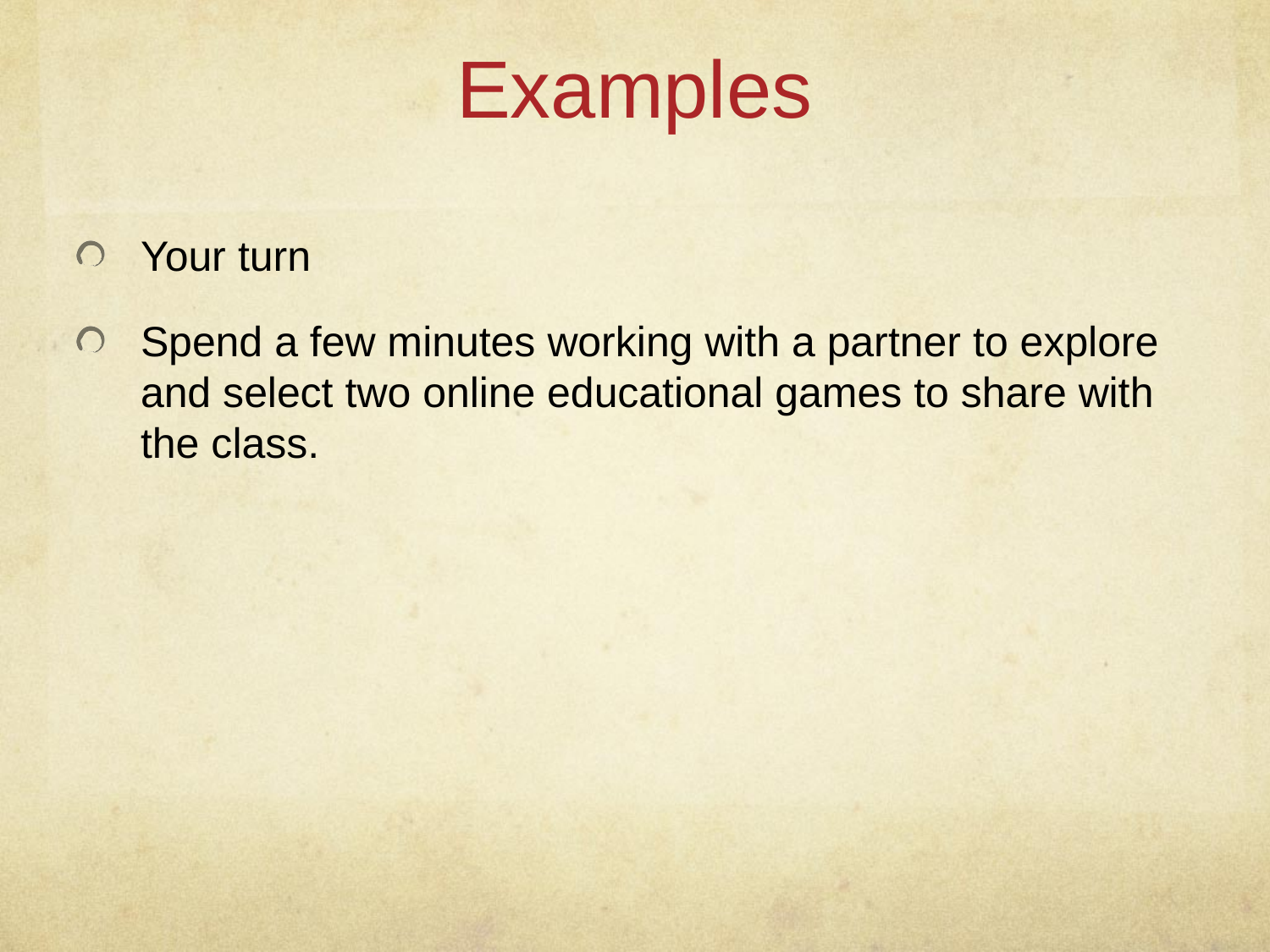

# Examples
Your turn
Spend a few minutes working with a partner to explore and select two online educational games to share with the class.